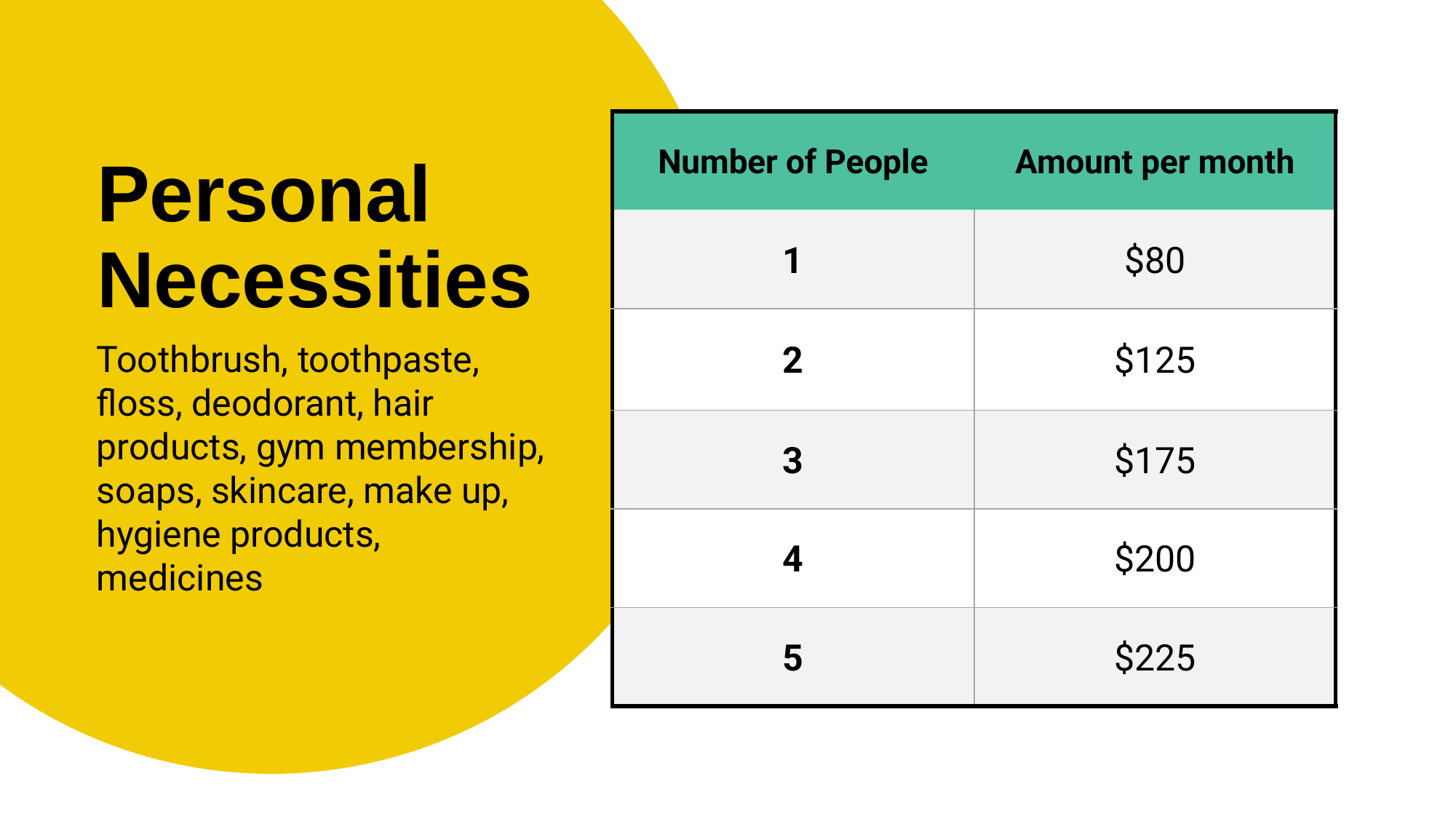

| Number of People | Amount per month |
| --- | --- |
| 1 | $80 |
| 2 | $125 |
| 3 | $175 |
| 4 | $200 |
| 5 | $225 |
Personal Necessities
Toothbrush, toothpaste, floss, deodorant, hair products, gym membership, soaps, skincare, make up, hygiene products, medicines